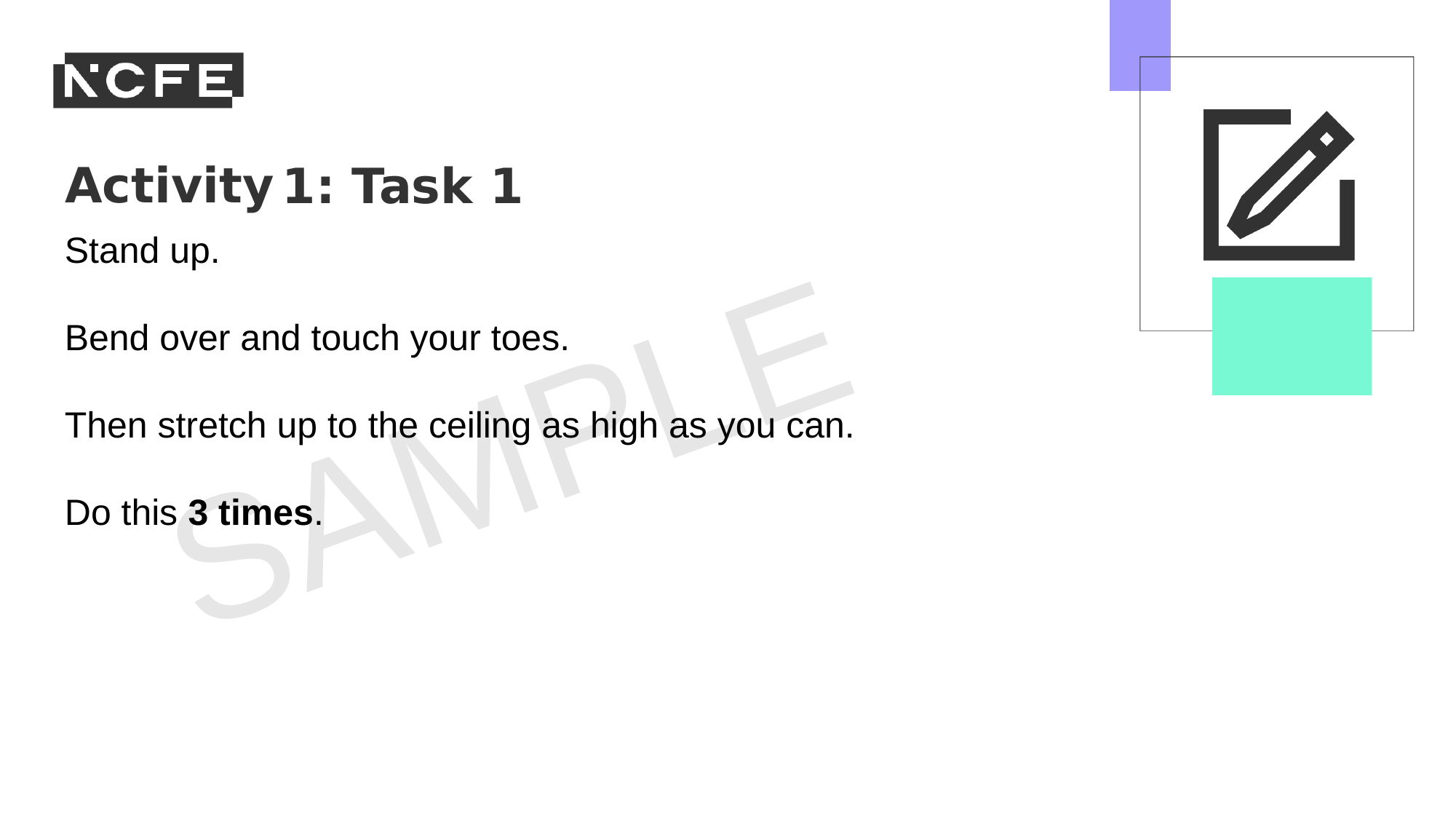

1: Task 1
Stand up.

Bend over and touch your toes.

Then stretch up to the ceiling as high as you can.

Do this 3 times.